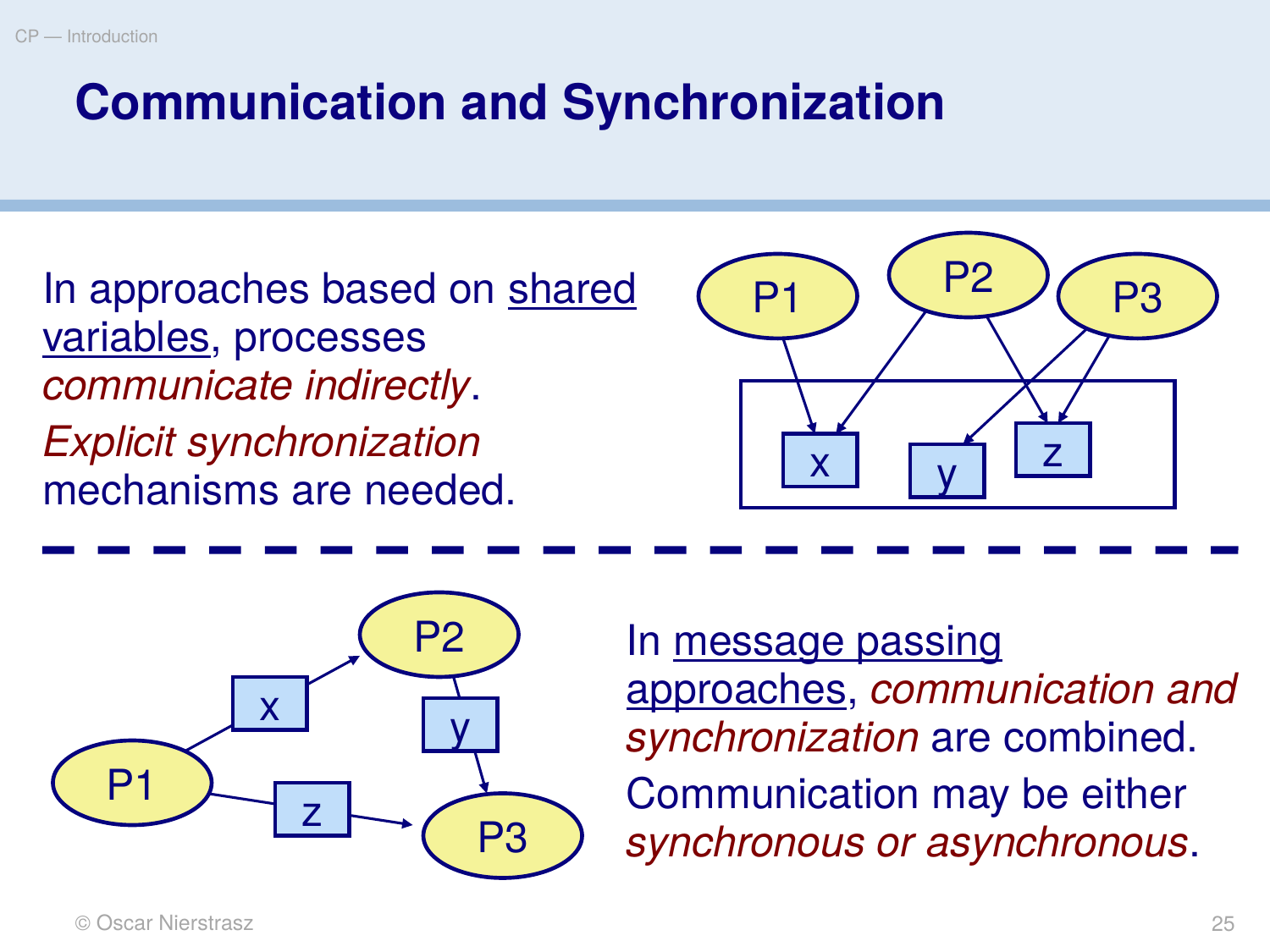

CP — Introduction
# Communication and Synchronization
P2
P1
P3

z
x
y
In approaches based on shared variables, processes communicate indirectly.
Explicit synchronization mechanisms are needed.

P2

x
y
P1

z
P3
In message passing approaches, communication and synchronization are combined.
Communication may be either synchronous or asynchronous.
© Oscar Nierstrasz
25